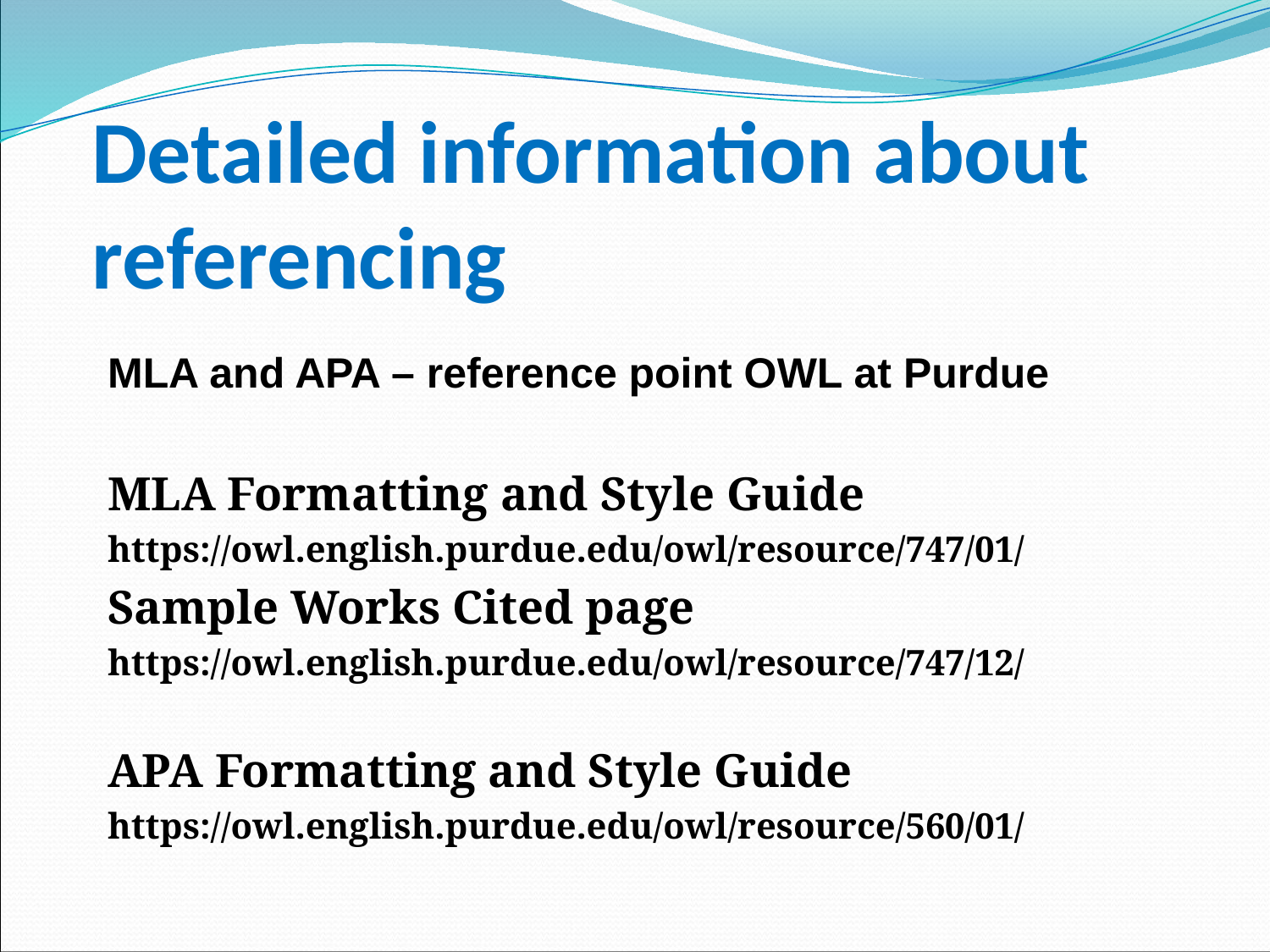

Detailed information about referencing
MLA and APA – reference point OWL at Purdue

MLA Formatting and Style Guide
https://owl.english.purdue.edu/owl/resource/747/01/
Sample Works Cited page
https://owl.english.purdue.edu/owl/resource/747/12/

APA Formatting and Style Guide
https://owl.english.purdue.edu/owl/resource/560/01/